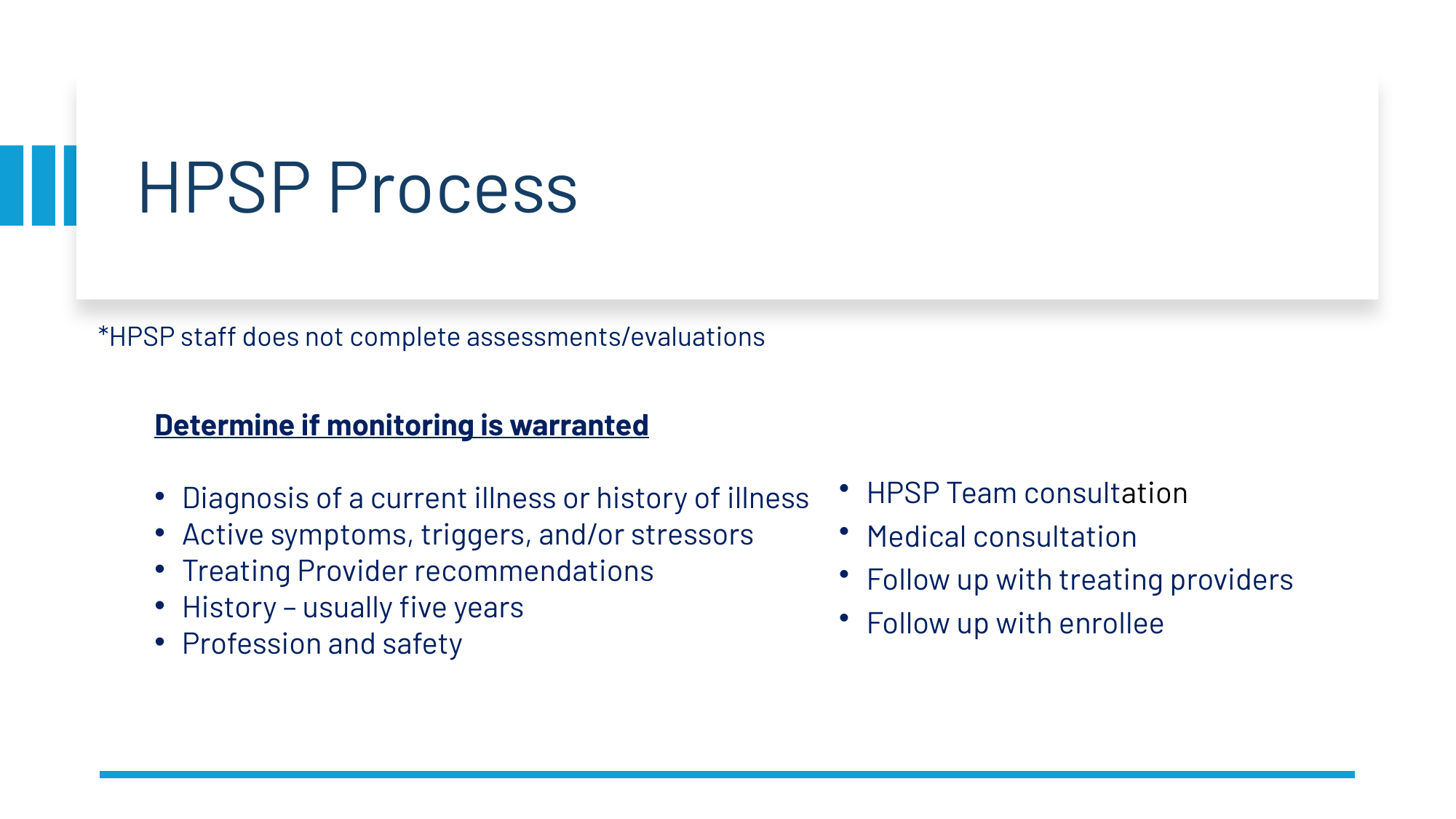

# HPSP Process

*HPSP staff does not complete assessments/evaluations

Determine if monitoring is warranted

Diagnosis of a current illness or history of illness
Active symptoms, triggers, and/or stressors
Treating Provider recommendations
History – usually five years
Profession and safety

HPSP Team consult​ation

Medical consultation ​

Follow up with treating providers​

Follow up with enrollee